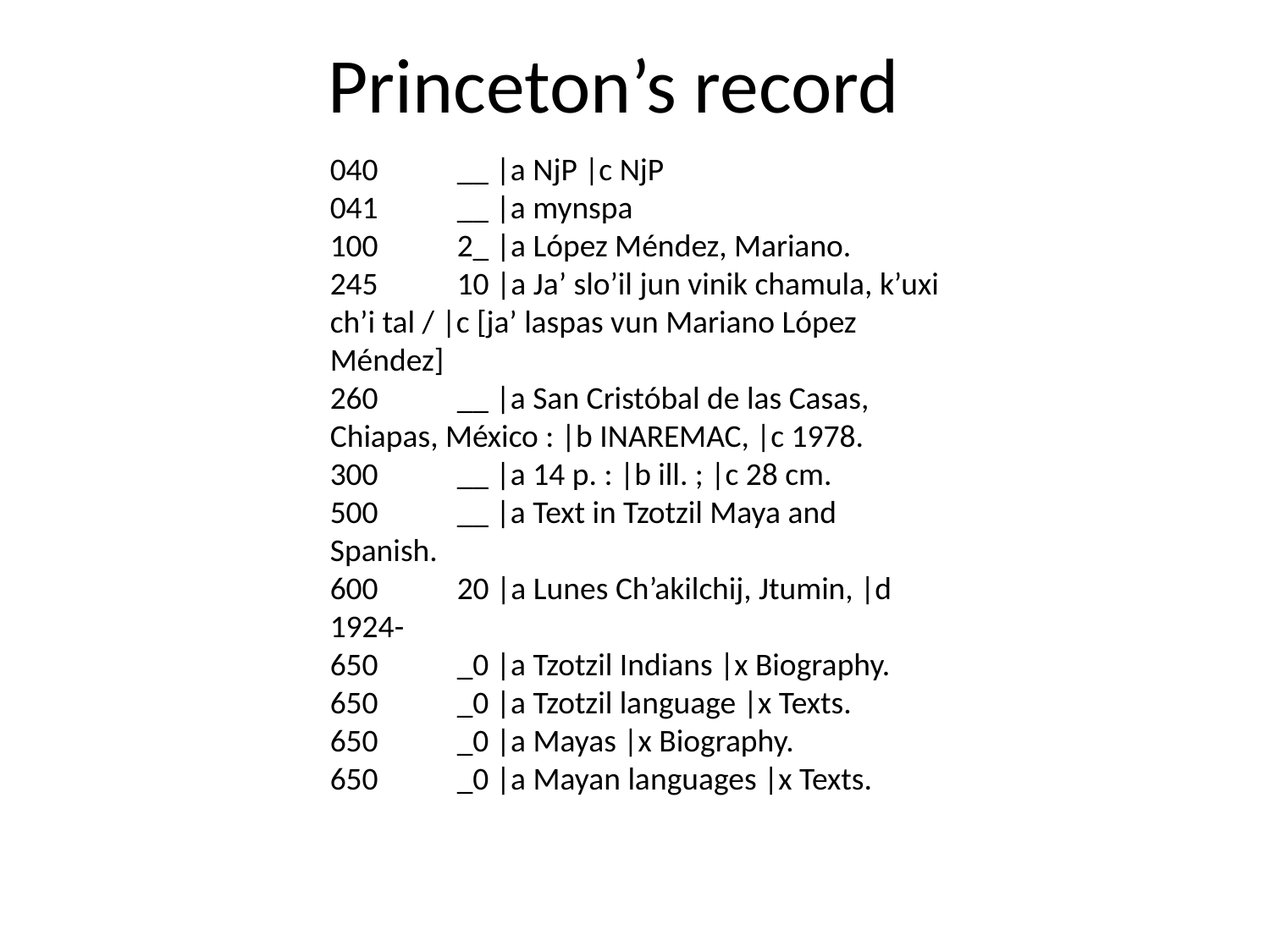

# Princeton’s record
040 	__ |a NjP |c NjP
041 	__ |a mynspa
100 	2_ |a López Méndez, Mariano.
245 	10 |a Ja’ slo’il jun vinik chamula, k’uxi ch’i tal / |c [ja’ laspas vun Mariano López Méndez]
260 	__ |a San Cristóbal de las Casas, Chiapas, México : |b INAREMAC, |c 1978.
300 	__ |a 14 p. : |b ill. ; |c 28 cm.
500 	__ |a Text in Tzotzil Maya and Spanish.
600 	20 |a Lunes Ch’akilchij, Jtumin, |d 1924-
650 	_0 |a Tzotzil Indians |x Biography.
650 	_0 |a Tzotzil language |x Texts.
650 	_0 |a Mayas |x Biography.
650 	_0 |a Mayan languages |x Texts.